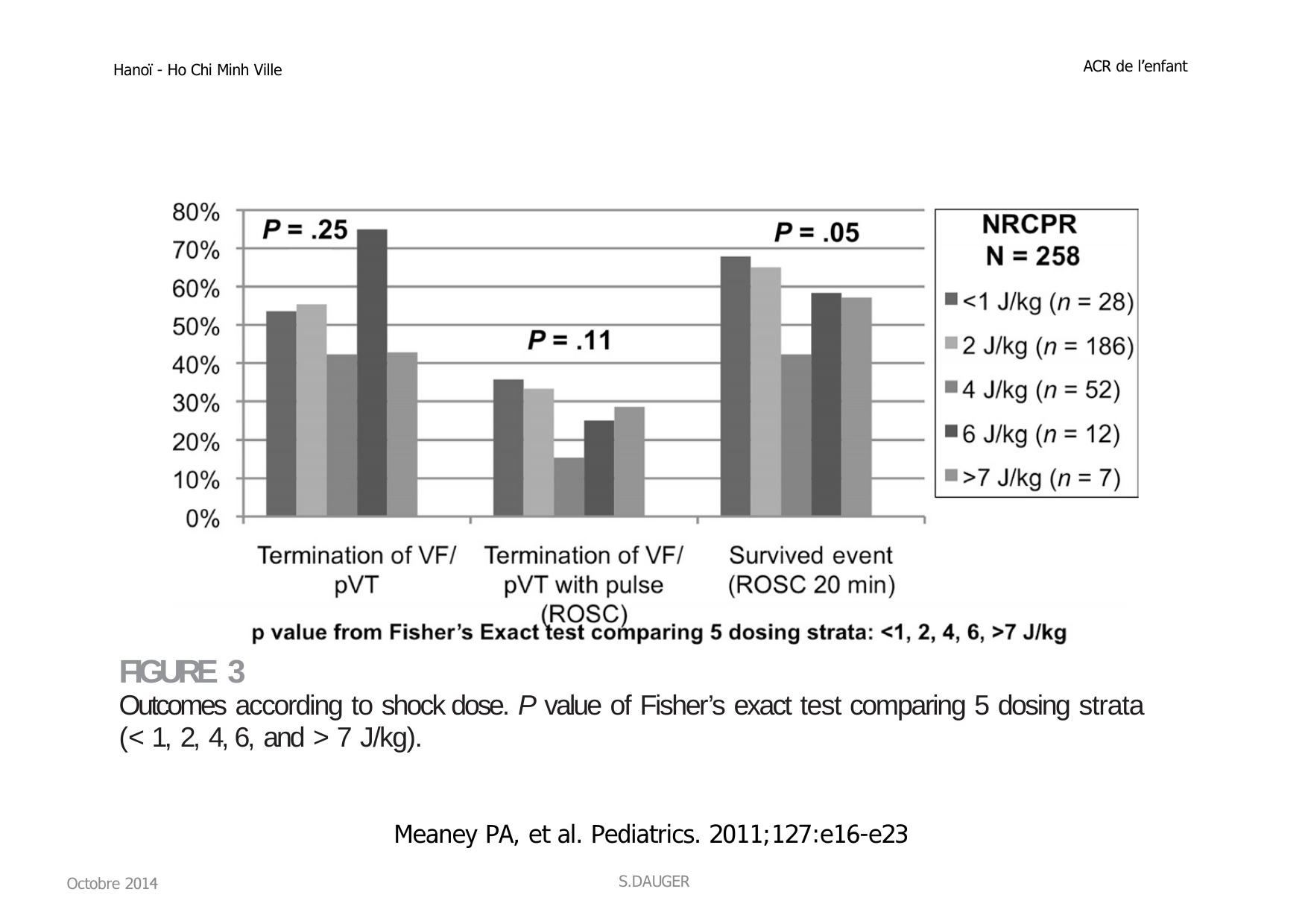

ACR de l’enfant
Hanoï - Ho Chi Minh Ville

FIGURE 3
Outcomes according to shock dose. P value of Fisher’s exact test comparing 5 dosing strata (<1, 2, 4, 6, and >7 J/kg).
Meaney PA, et al. Pediatrics. 2011;127:e16-e23
Octobre 2014
S.DAUGER